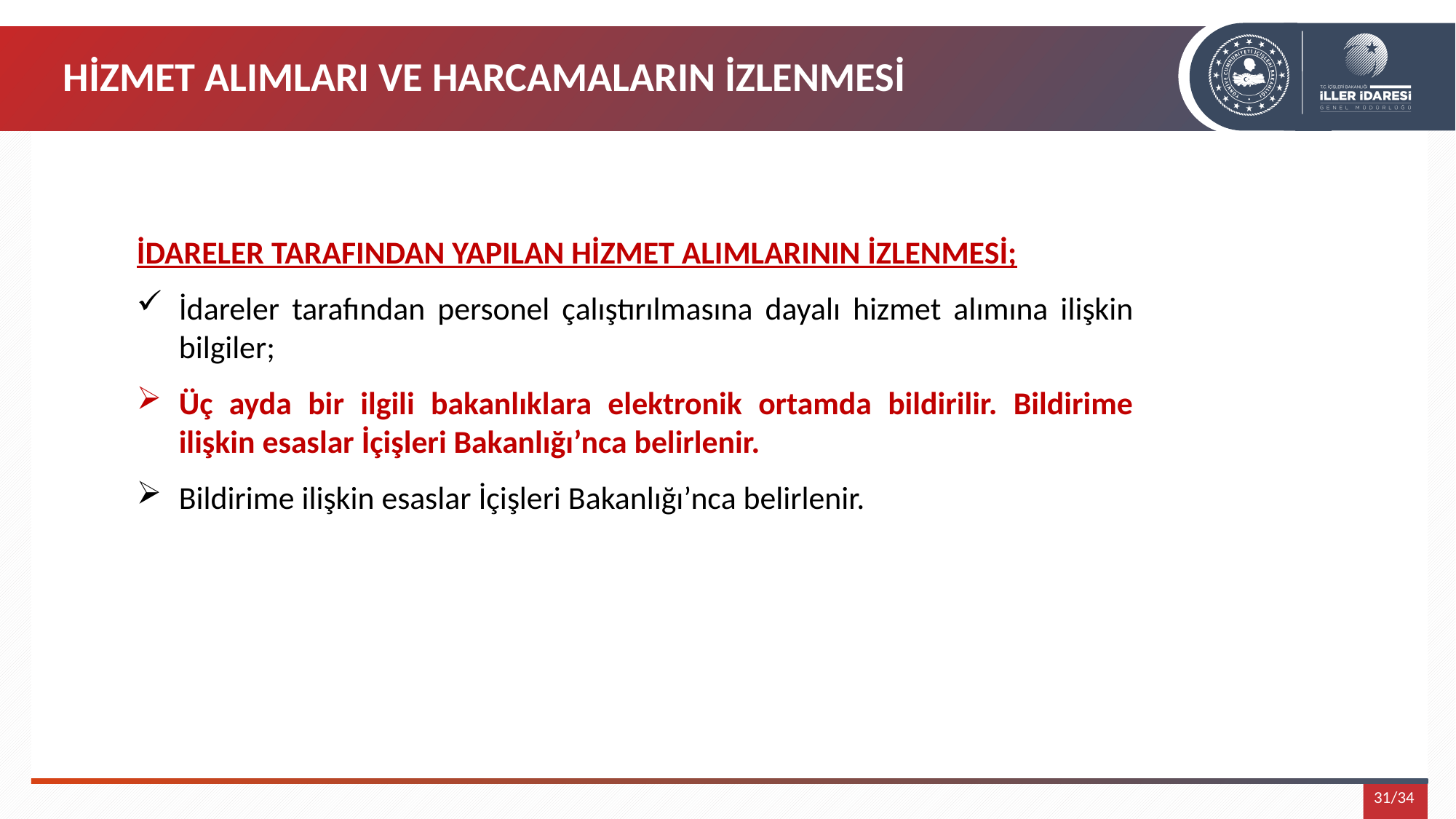

HİZMET ALIMLARI VE HARCAMALARIN İZLENMESİ
İDARELER TARAFINDAN YAPILAN HİZMET ALIMLARININ İZLENMESİ;
İdareler tarafından personel çalıştırılmasına dayalı hizmet alımına ilişkin bilgiler;
Üç ayda bir ilgili bakanlıklara elektronik ortamda bildirilir. Bildirime ilişkin esaslar İçişleri Bakanlığı’nca belirlenir.
Bildirime ilişkin esaslar İçişleri Bakanlığı’nca belirlenir.